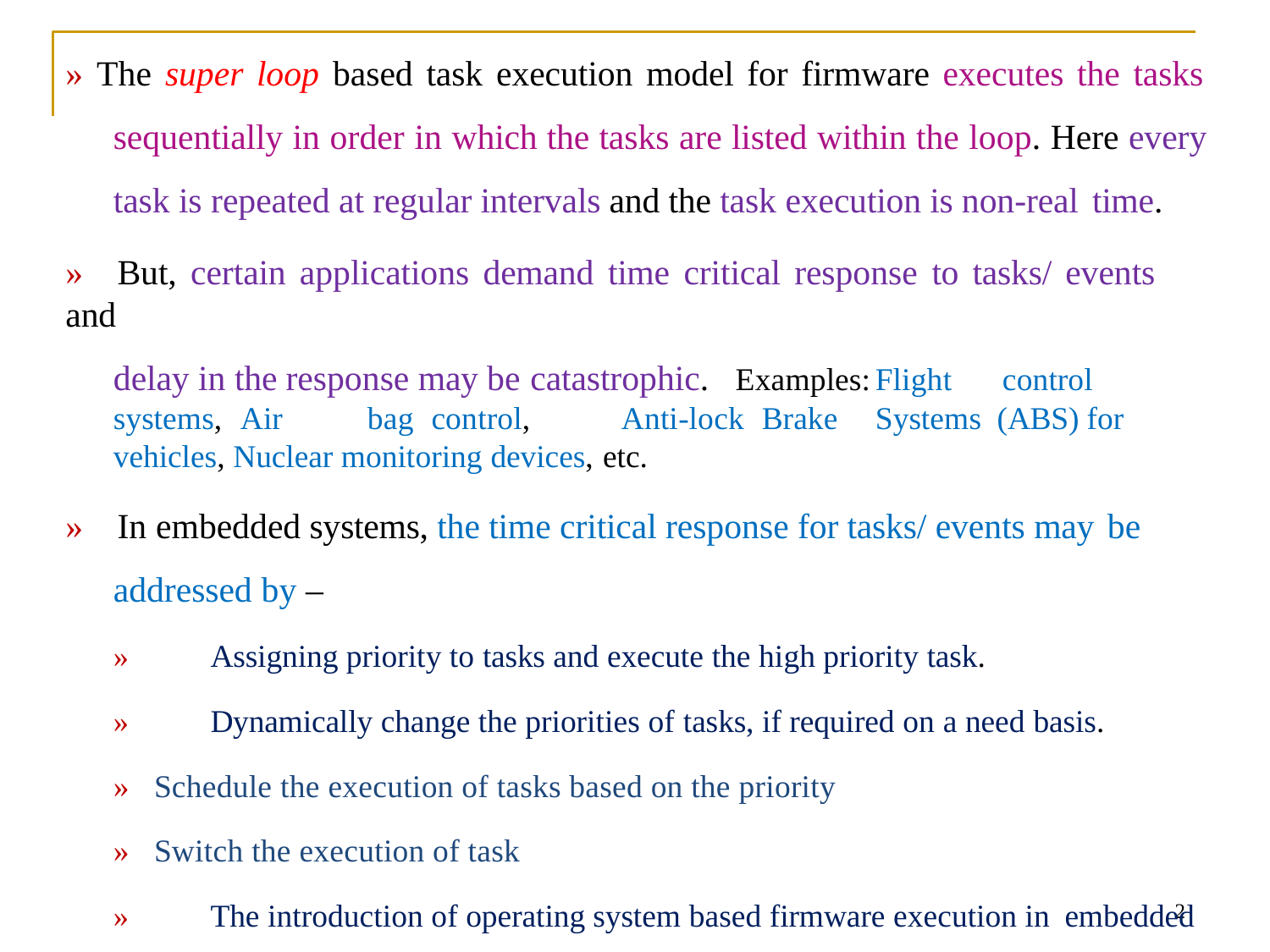

# » The super loop based task execution model for firmware executes the tasks  sequentially in order in which the tasks are listed within the loop. Here every  task is repeated at regular intervals and the task execution is non-real time.
»	But, certain applications demand time critical response to tasks/ events and
delay in the response may be catastrophic.   Examples:	Flight	control	systems,	Air	bag  control,	Anti-lock  Brake	Systems  (ABS) for vehicles, Nuclear monitoring devices, etc.
»	In embedded systems, the time critical response for tasks/ events may be
addressed by –
»	Assigning priority to tasks and execute the high priority task.
»	Dynamically change the priorities of tasks, if required on a need basis.
»   Schedule the execution of tasks based on the priority
»   Switch the execution of task
»	The introduction of operating system based firmware execution in embedded
 	devices can address these needs to a greater extent.
2